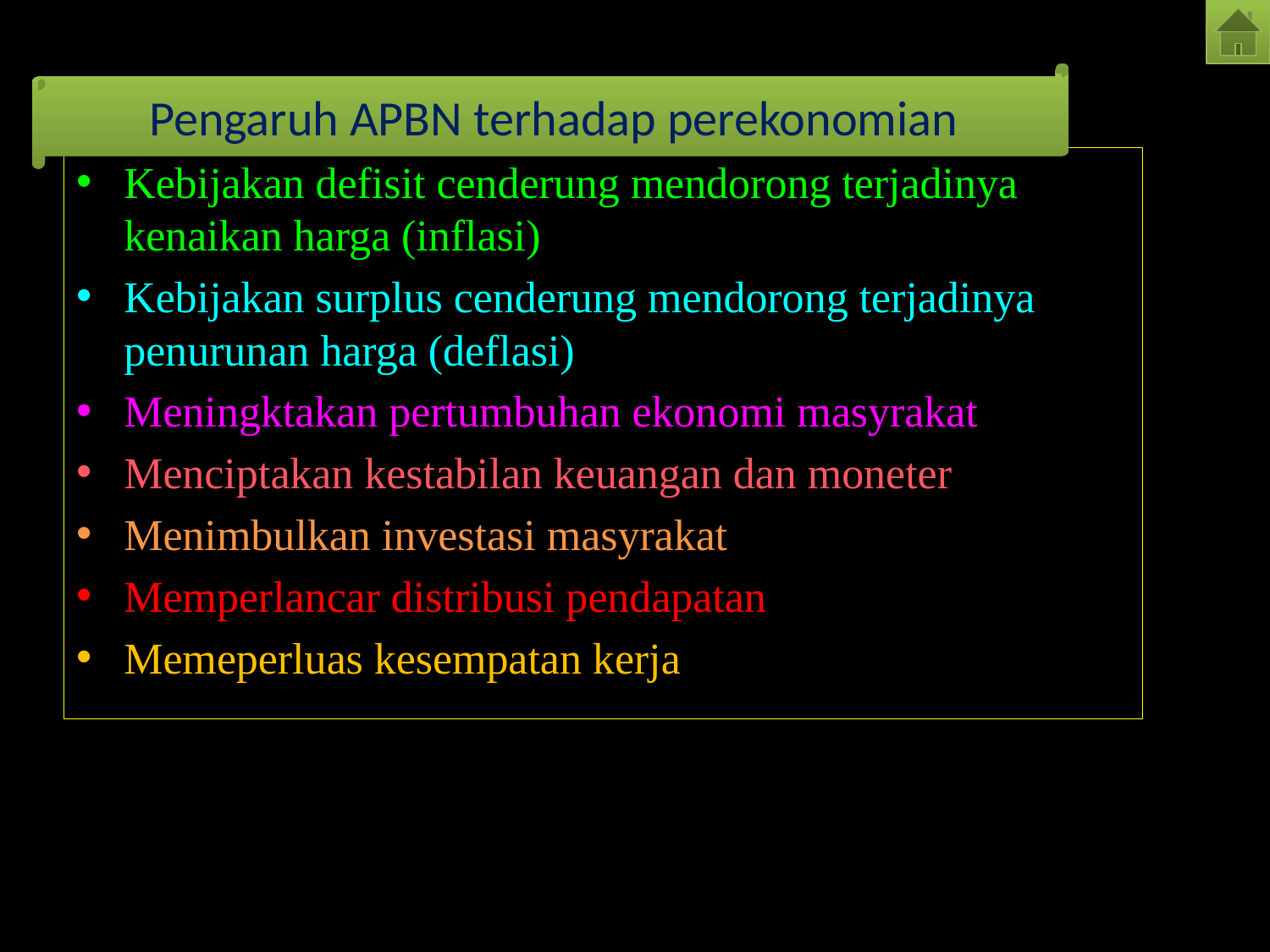

Pengaruh APBN terhadap perekonomian
Kebijakan defisit cenderung mendorong terjadinya kenaikan harga (inflasi)
Kebijakan surplus cenderung mendorong terjadinya penurunan harga (deflasi)
Meningktakan pertumbuhan ekonomi masyrakat
Menciptakan kestabilan keuangan dan moneter
Menimbulkan investasi masyrakat
Memperlancar distribusi pendapatan
Memeperluas kesempatan kerja